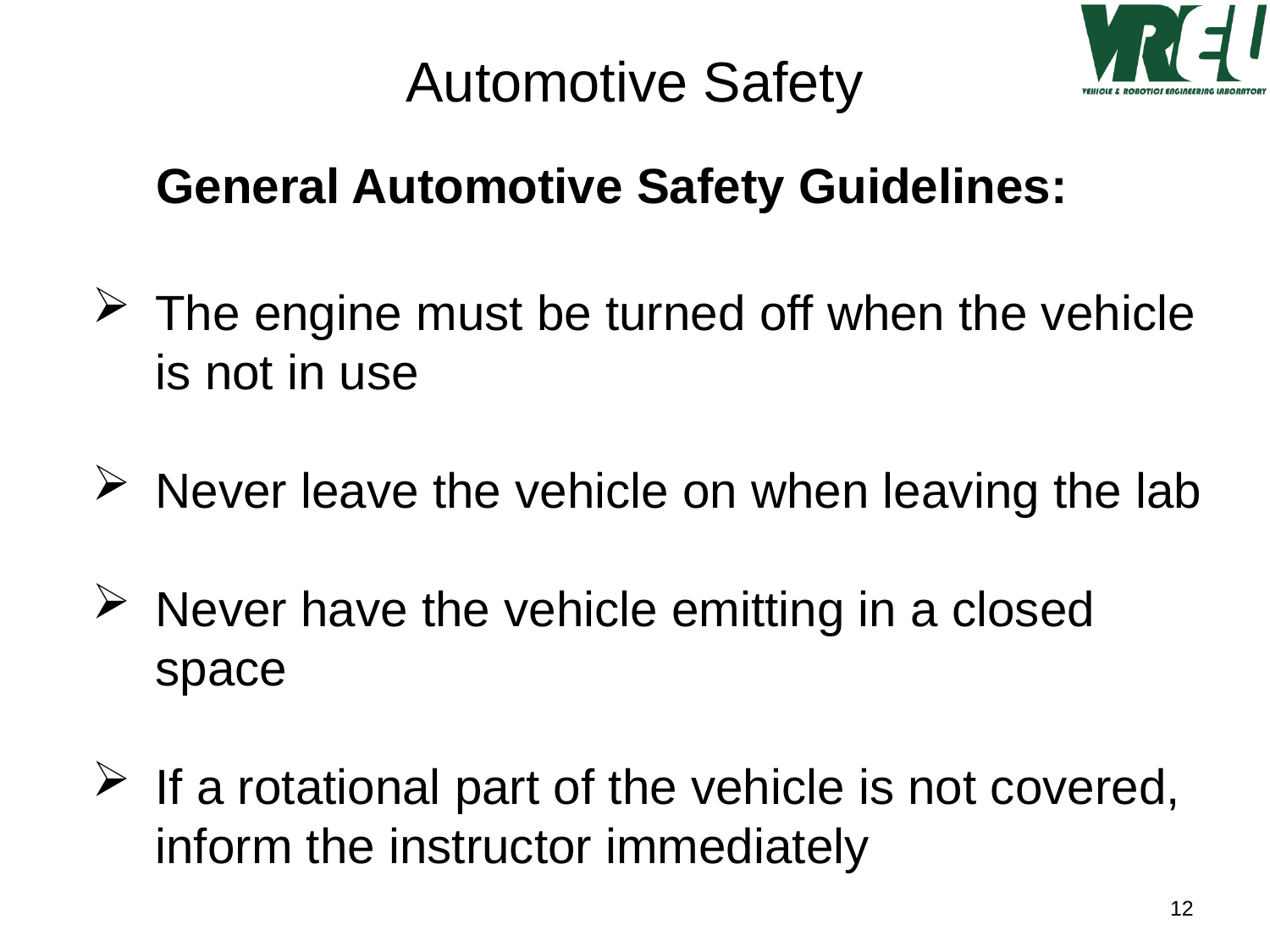

Automotive Safety
General Automotive Safety Guidelines:
The engine must be turned off when the vehicle is not in use

Never leave the vehicle on when leaving the lab

Never have the vehicle emitting in a closed space

If a rotational part of the vehicle is not covered, inform the instructor immediately
12